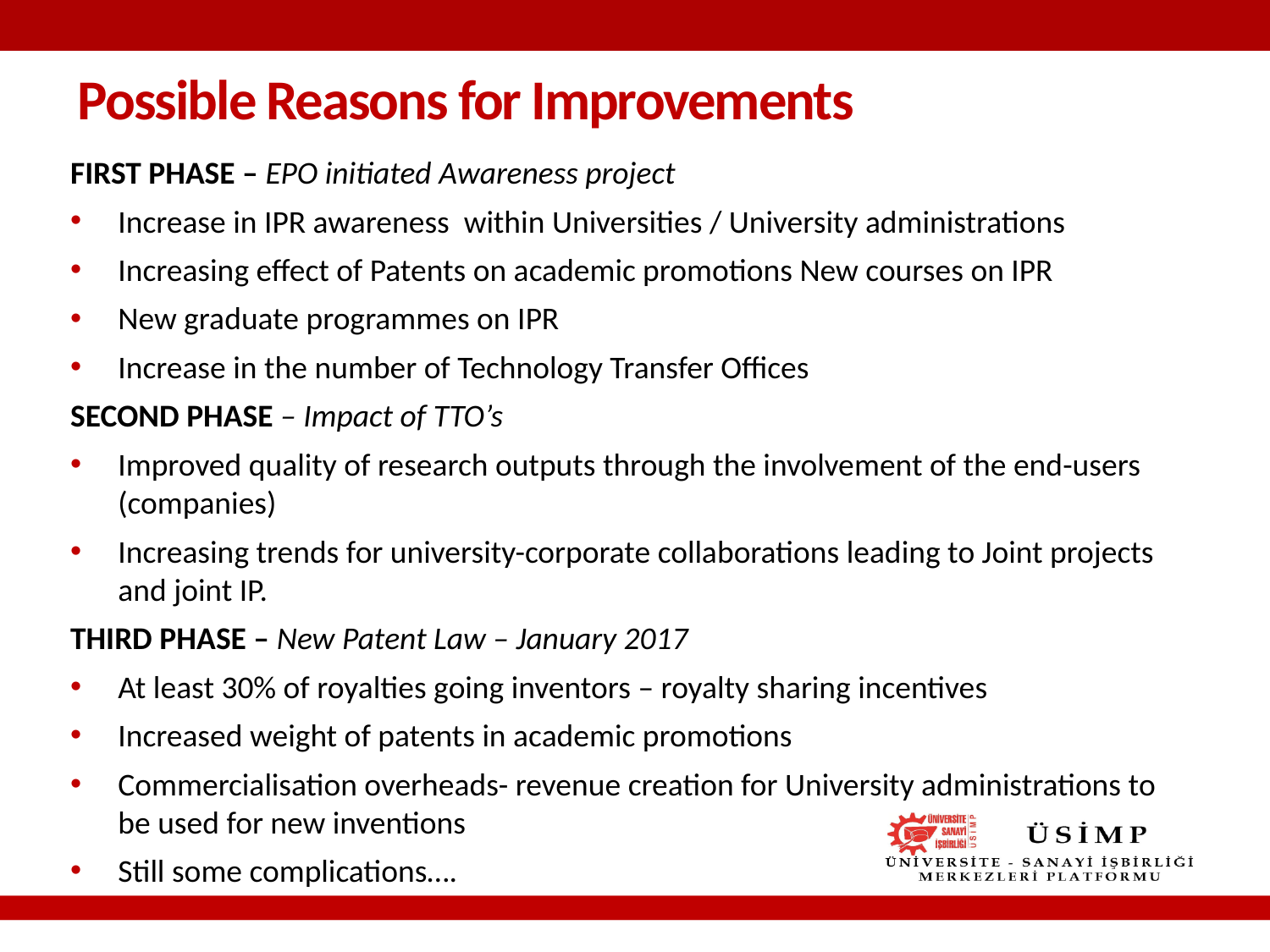

# Possible Reasons for Improvements
FIRST PHASE – EPO initiated Awareness project
Increase in IPR awareness  within Universities / University administrations
Increasing effect of Patents on academic promotions New courses on IPR
New graduate programmes on IPR
Increase in the number of Technology Transfer Offices
SECOND PHASE – Impact of TTO’s
Improved quality of research outputs through the involvement of the end-users (companies)
Increasing trends for university-corporate collaborations leading to Joint projects and joint IP.
THIRD PHASE – New Patent Law – January 2017
At least 30% of royalties going inventors – royalty sharing incentives
Increased weight of patents in academic promotions
Commercialisation overheads- revenue creation for University administrations to be used for new inventions
Still some complications….